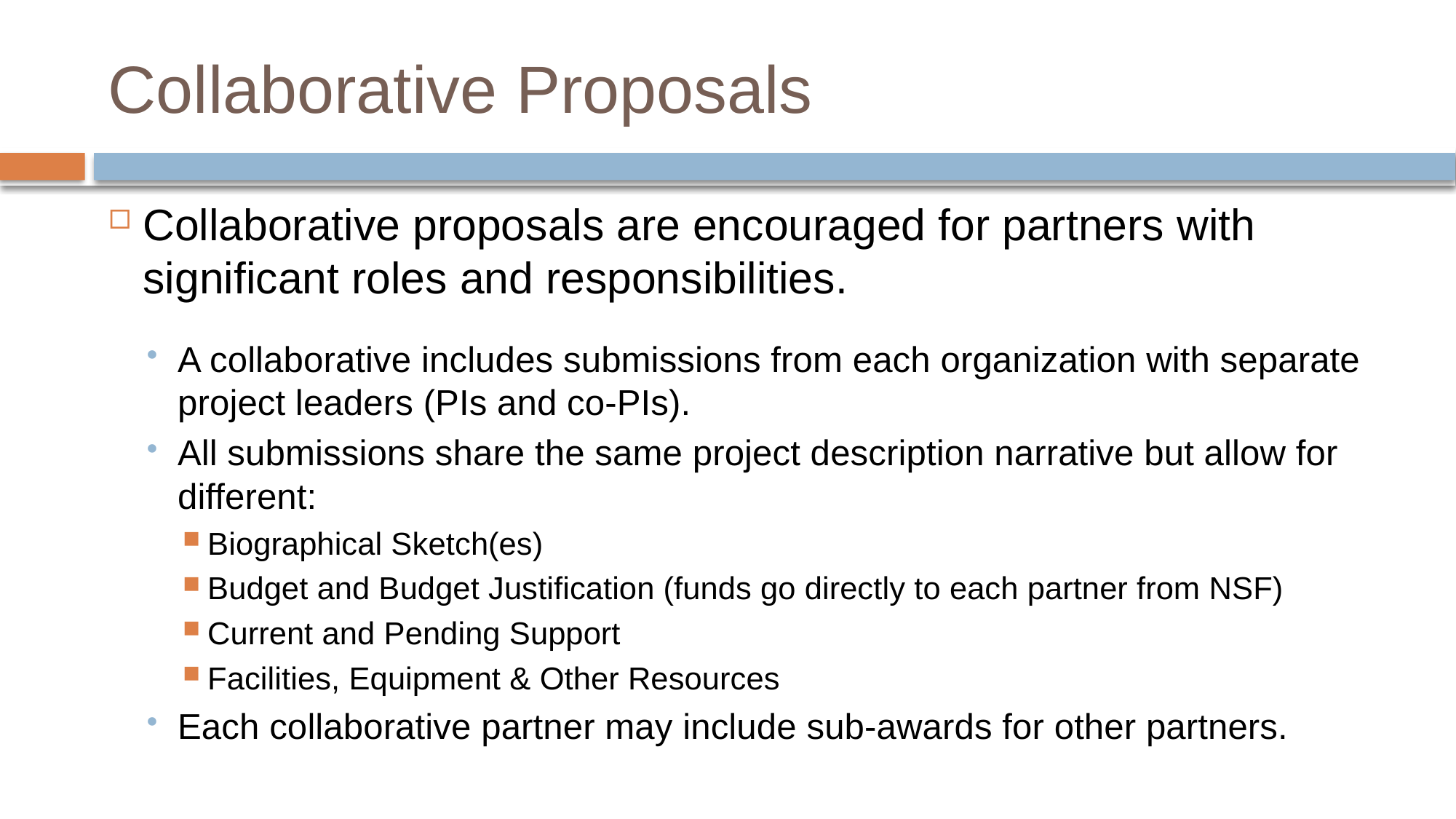

# Collaborative Proposals
Collaborative proposals are encouraged for partners with significant roles and responsibilities.

A collaborative includes submissions from each organization with separate project leaders (PIs and co-PIs).
All submissions share the same project description narrative but allow for different:
Biographical Sketch(es)
Budget and Budget Justification (funds go directly to each partner from NSF)
Current and Pending Support
Facilities, Equipment & Other Resources
Each collaborative partner may include sub-awards for other partners.